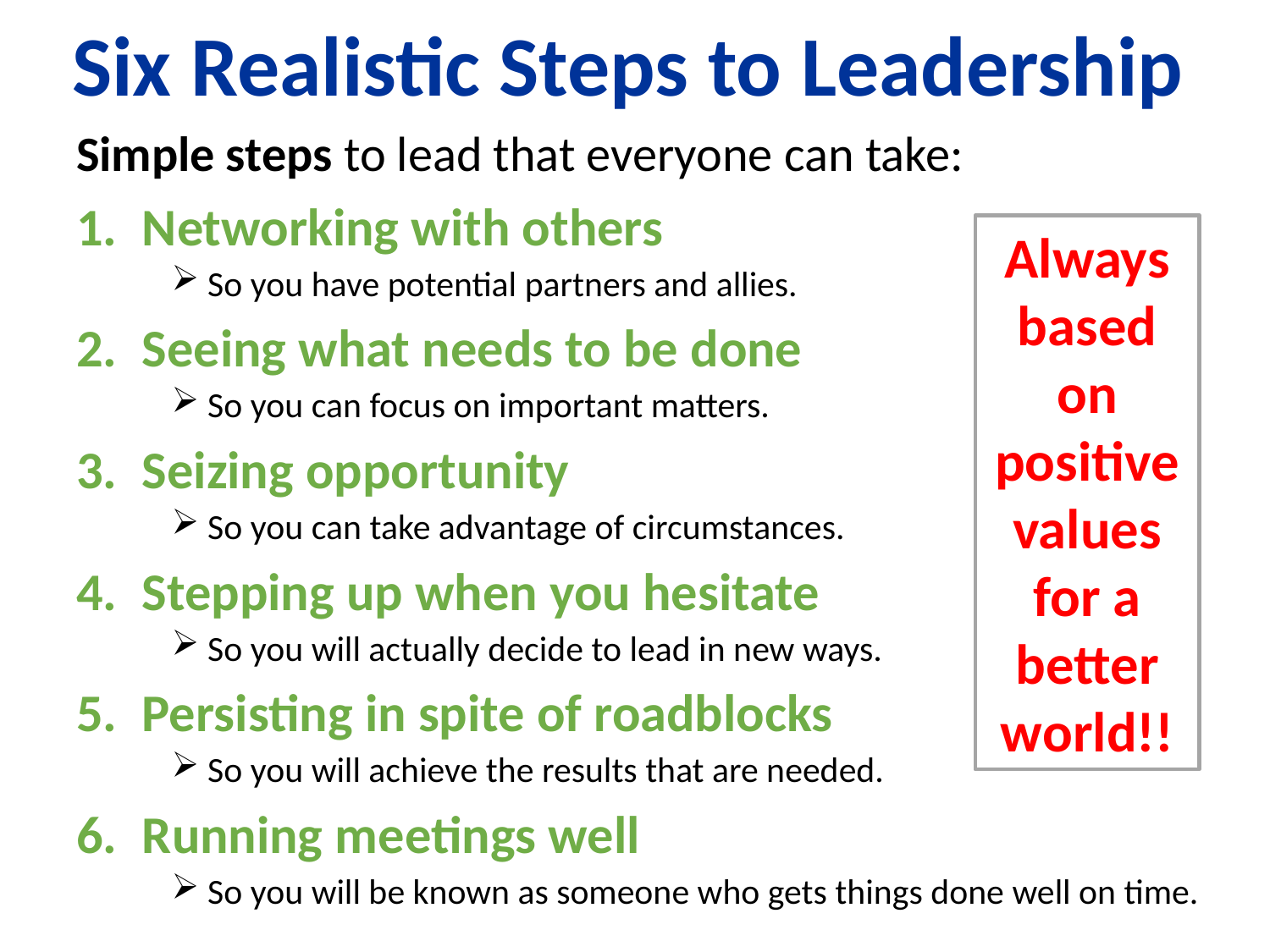

# Six Realistic Steps to Leadership
Simple steps to lead that everyone can take:
Networking with others
 So you have potential partners and allies.
Seeing what needs to be done
 So you can focus on important matters.
Seizing opportunity
 So you can take advantage of circumstances.
Stepping up when you hesitate
 So you will actually decide to lead in new ways.
Persisting in spite of roadblocks
 So you will achieve the results that are needed.
Running meetings well
 So you will be known as someone who gets things done well on time.

Always based on positive values for a better world!!